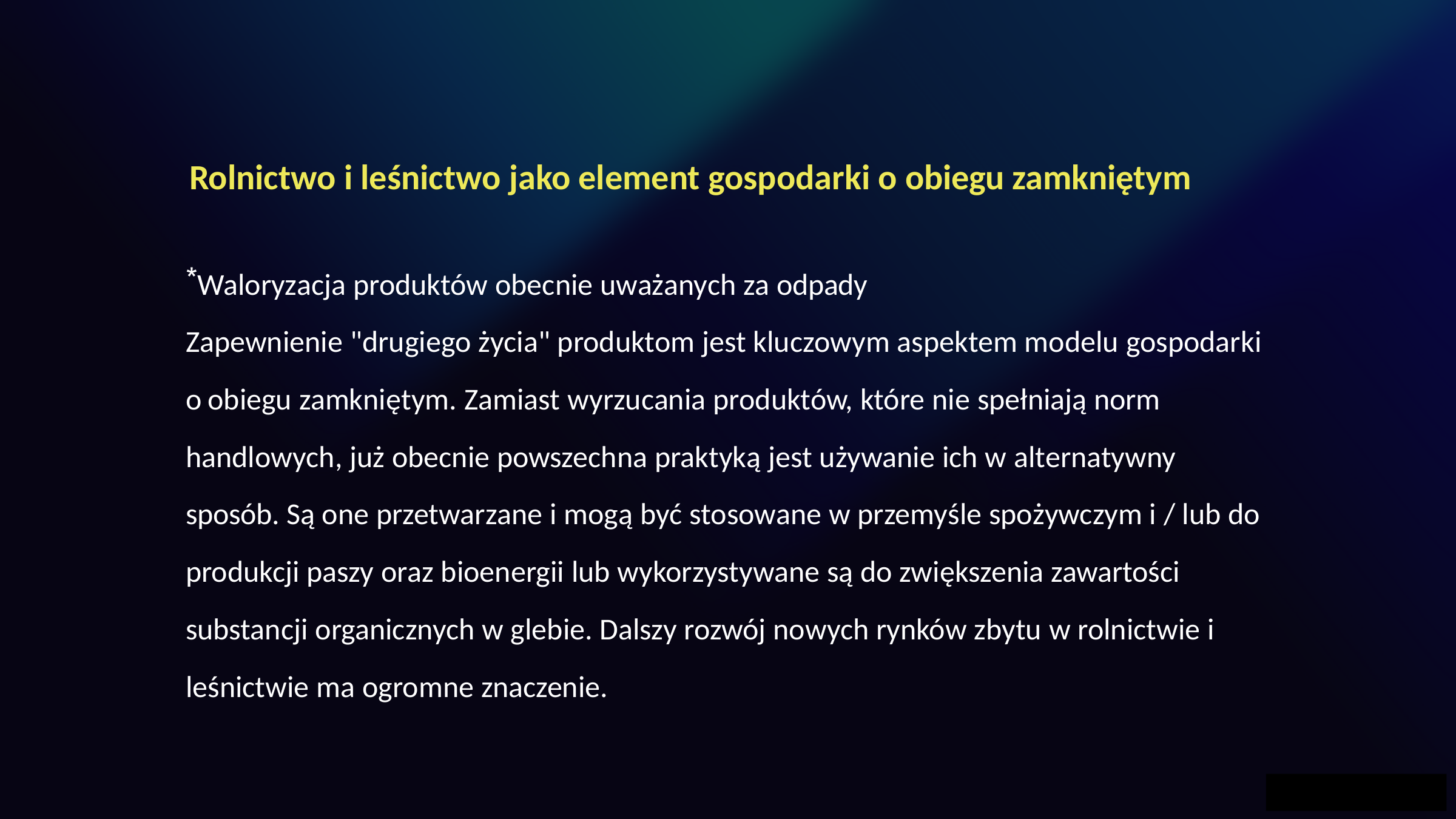

Rolnictwo i leśnictwo jako element gospodarki o obiegu zamkniętym

Waloryzacja produktów obecnie uważanych za odpady
Zapewnienie "drugiego życia" produktom jest kluczowym aspektem modelu gospodarki o obiegu zamkniętym. Zamiast wyrzucania produktów, które nie spełniają norm handlowych, już obecnie powszechna praktyką jest używanie ich w alternatywny sposób. Są one przetwarzane i mogą być stosowane w przemyśle spożywczym i / lub do produkcji paszy oraz bioenergii lub wykorzystywane są do zwiększenia zawartości substancji organicznych w glebie. Dalszy rozwój nowych rynków zbytu w rolnictwie i leśnictwie ma ogromne znaczenie.